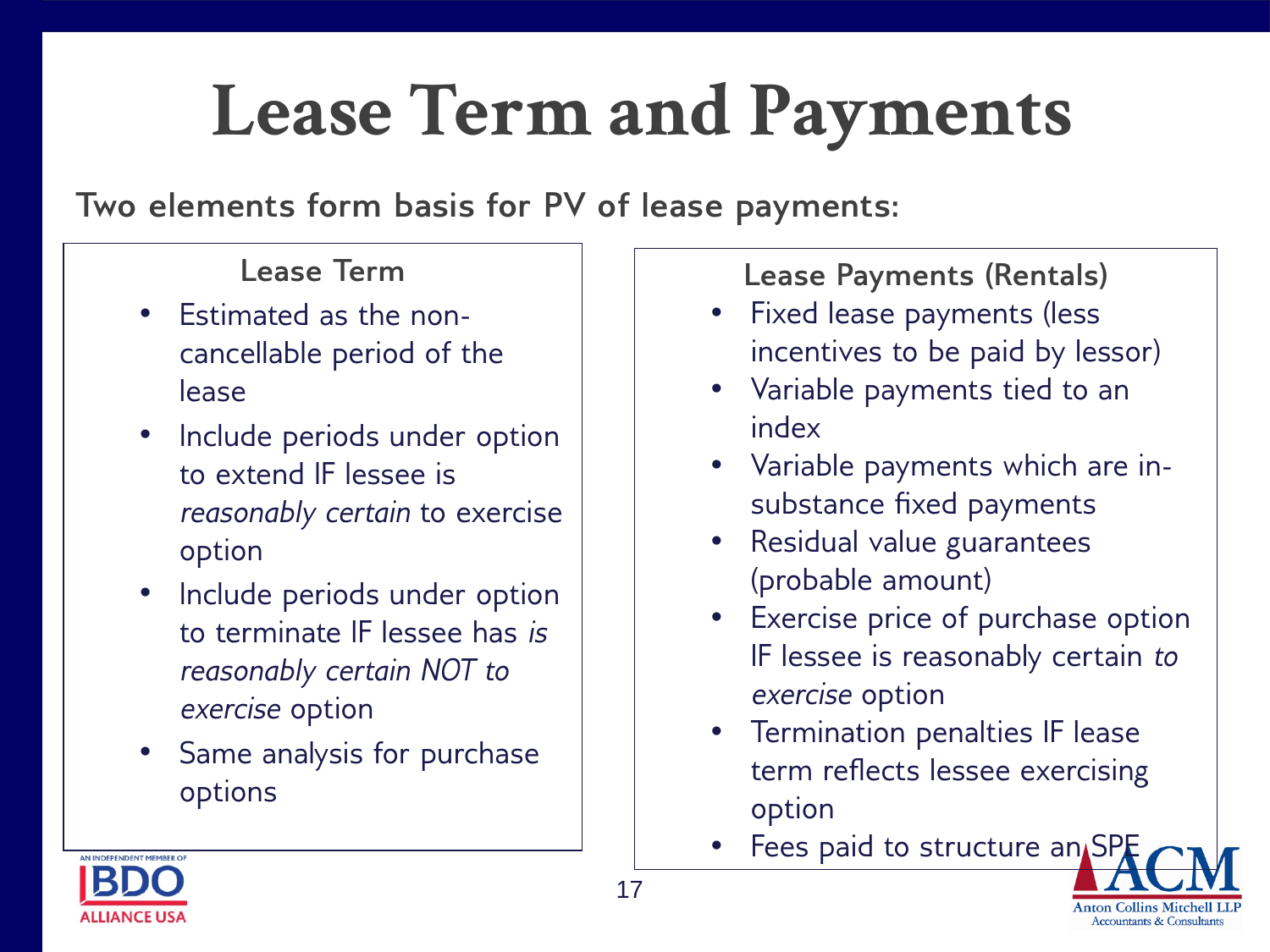

# Lease Term and Payments
Two elements form basis for PV of lease payments:
Lease Term
Estimated as the non-cancellable period of the lease
Include periods under option to extend IF lessee is reasonably certain to exercise option
Include periods under option to terminate IF lessee has is reasonably certain NOT to exercise option
Same analysis for purchase options

Lease Payments (Rentals)
Fixed lease payments (less incentives to be paid by lessor)
Variable payments tied to an index
Variable payments which are in-substance fixed payments
Residual value guarantees (probable amount)
Exercise price of purchase option IF lessee is reasonably certain to exercise option
Termination penalties IF lease term reflects lessee exercising option
Fees paid to structure an SPE
17